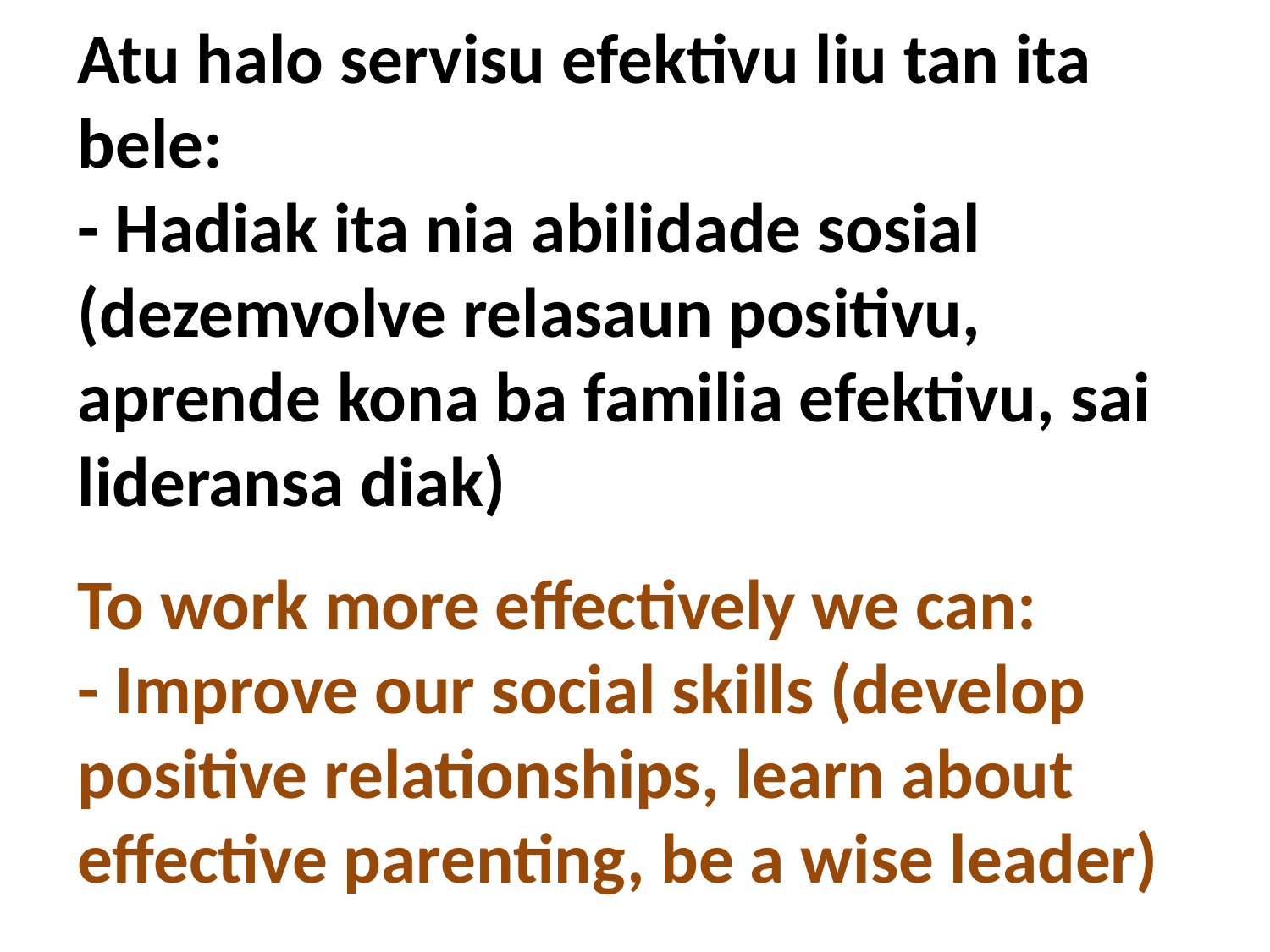

Atu halo servisu efektivu liu tan ita bele:
- Hadiak ita nia abilidade sosial (dezemvolve relasaun positivu, aprende kona ba familia efektivu, sai lideransa diak)
To work more effectively we can:
- Improve our social skills (develop positive relationships, learn about effective parenting, be a wise leader)